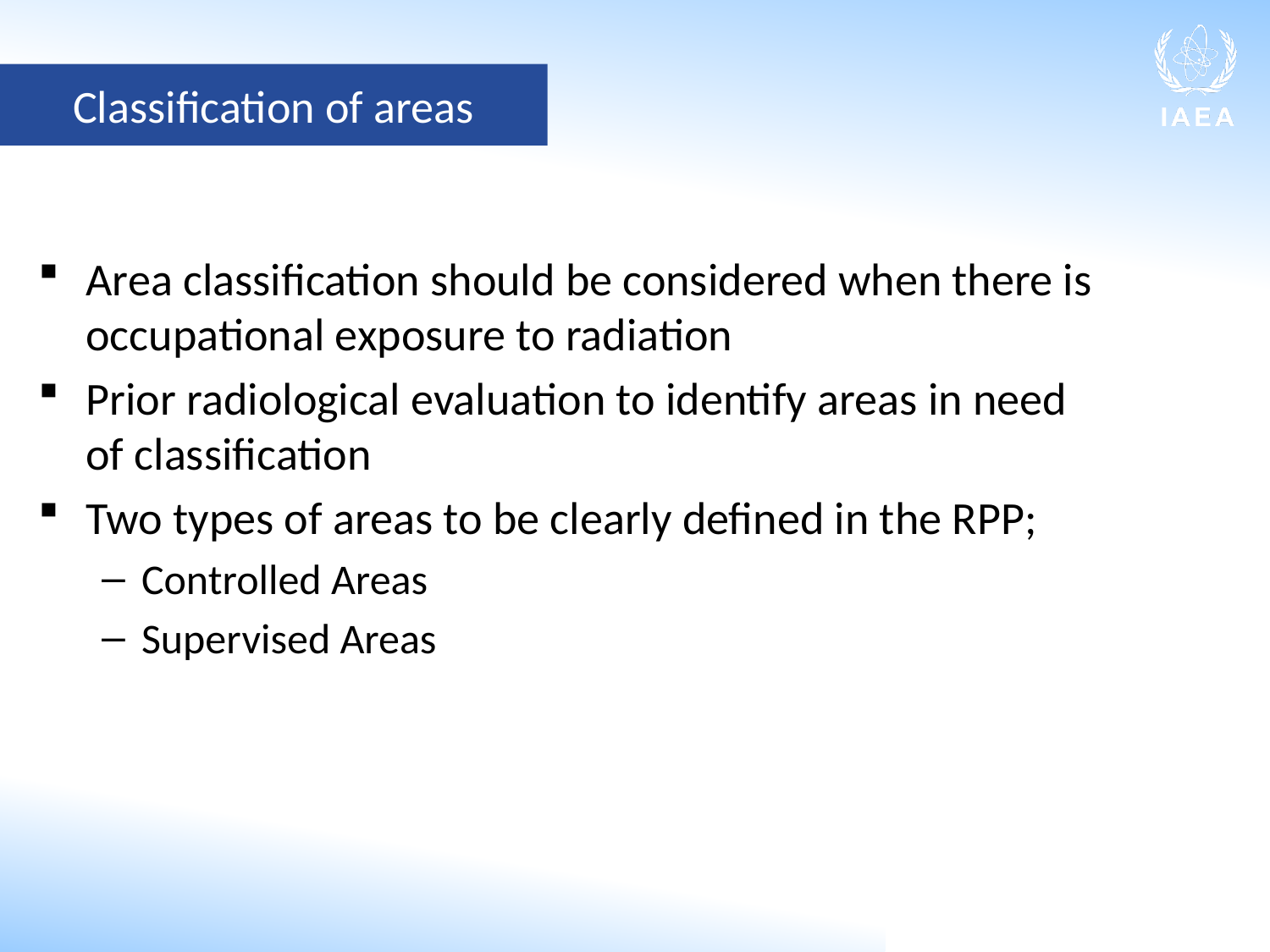

Classification of areas
Area classification should be considered when there is occupational exposure to radiation
Prior radiological evaluation to identify areas in need of classification
Two types of areas to be clearly defined in the RPP;
Controlled Areas
Supervised Areas